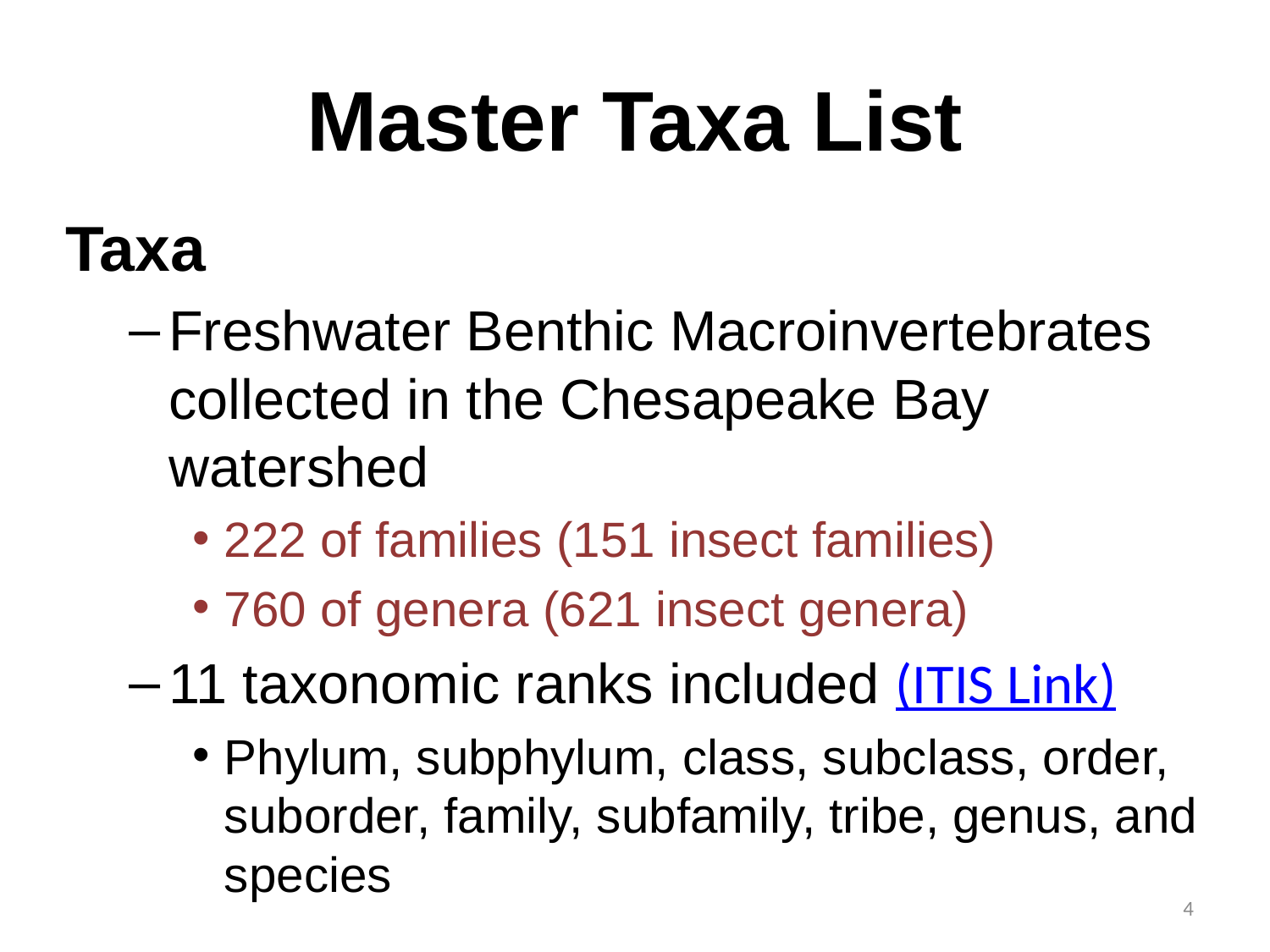

# Master Taxa List
Taxa
Freshwater Benthic Macroinvertebrates collected in the Chesapeake Bay watershed
222 of families (151 insect families)
760 of genera (621 insect genera)
11 taxonomic ranks included (ITIS Link)
Phylum, subphylum, class, subclass, order, suborder, family, subfamily, tribe, genus, and species
4